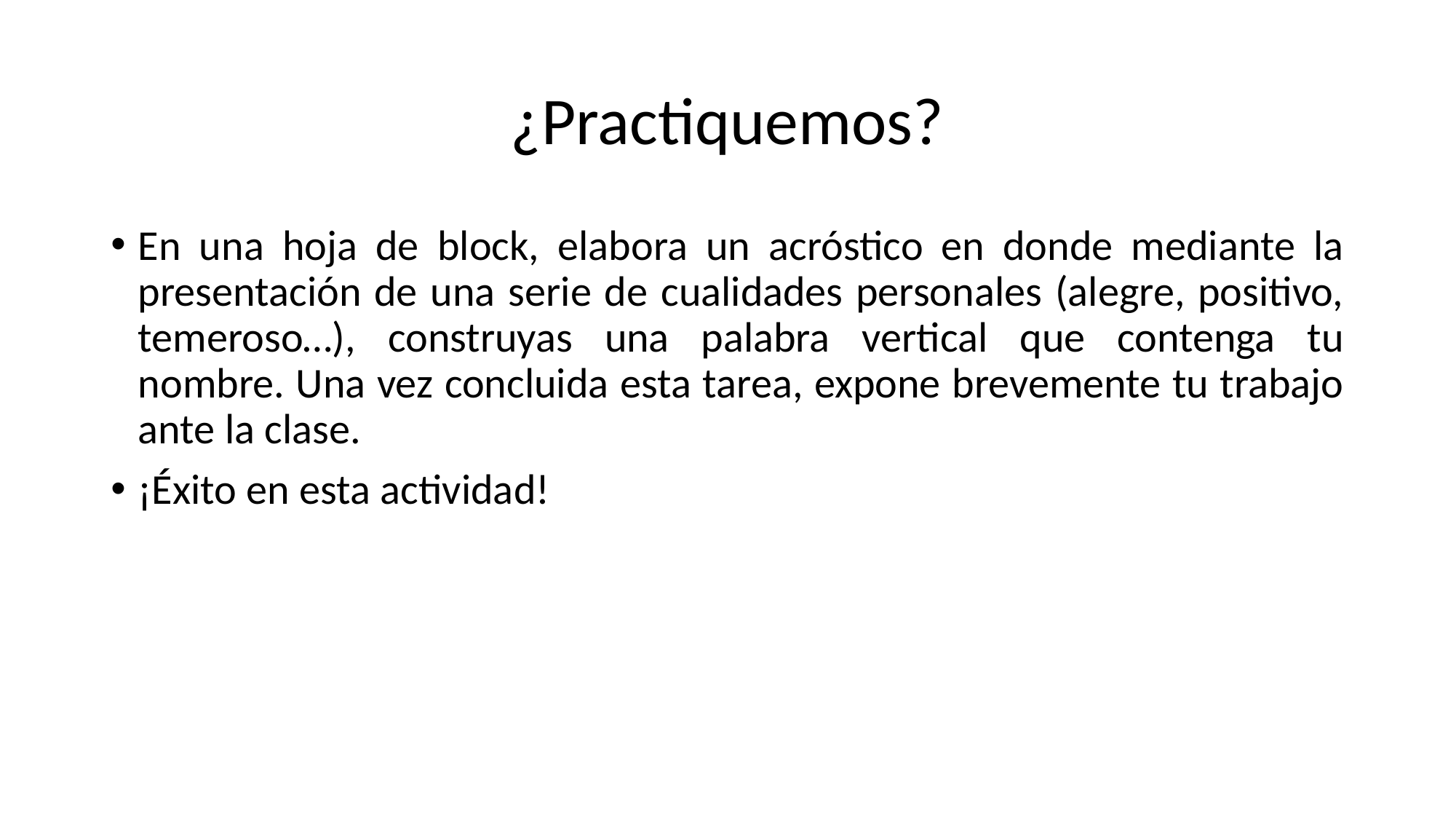

# ¿Practiquemos?
En una hoja de block, elabora un acróstico en donde mediante la presentación de una serie de cualidades personales (alegre, positivo, temeroso…), construyas una palabra vertical que contenga tu nombre. Una vez concluida esta tarea, expone brevemente tu trabajo ante la clase.
¡Éxito en esta actividad!